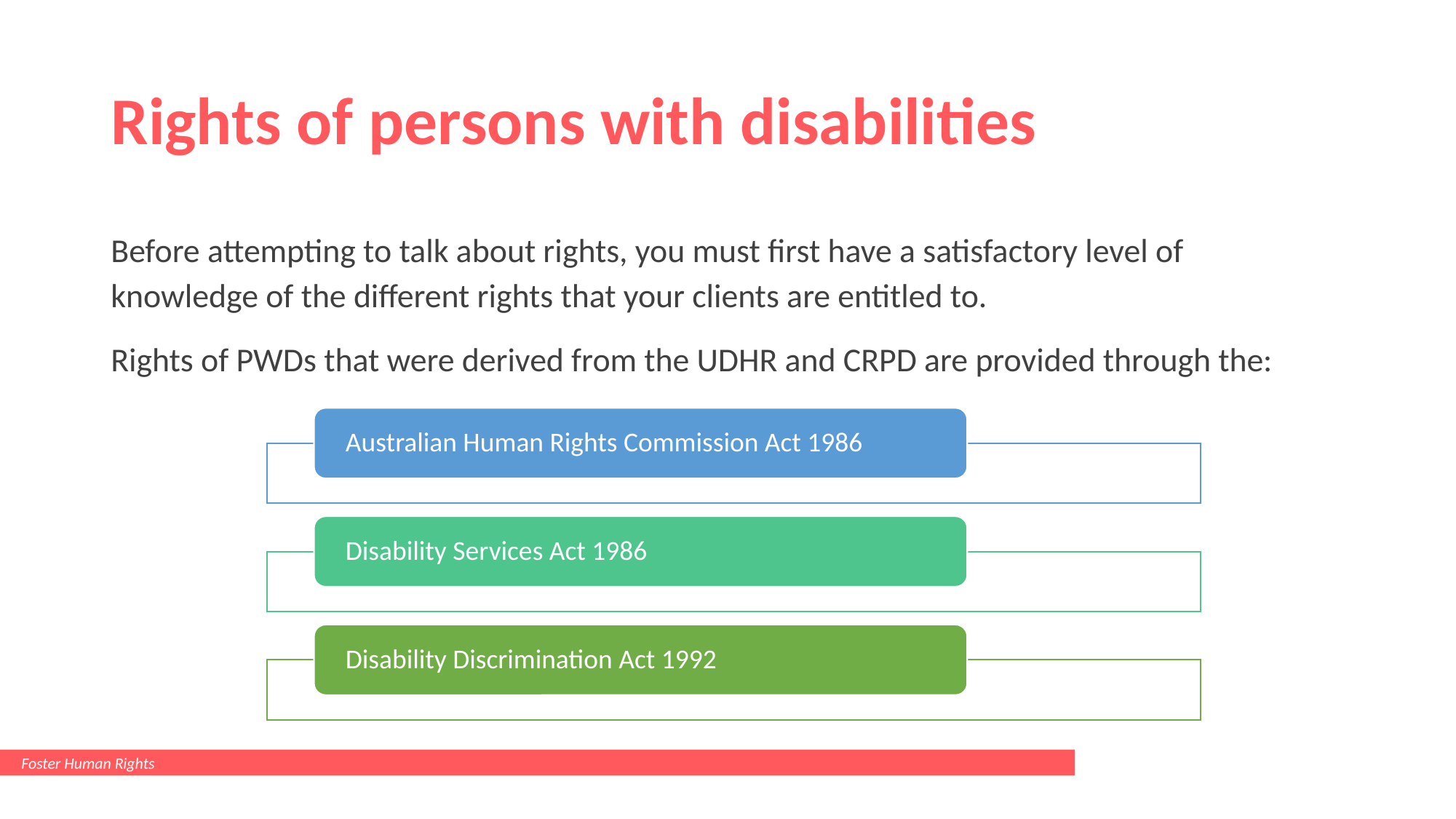

# Rights of persons with disabilities
Before attempting to talk about rights, you must first have a satisfactory level of knowledge of the different rights that your clients are entitled to.
Rights of PWDs that were derived from the UDHR and CRPD are provided through the:
Australian Human Rights Commission Act 1986
Disability Services Act 1986
Disability Discrimination Act 1992
Foster Human Rights